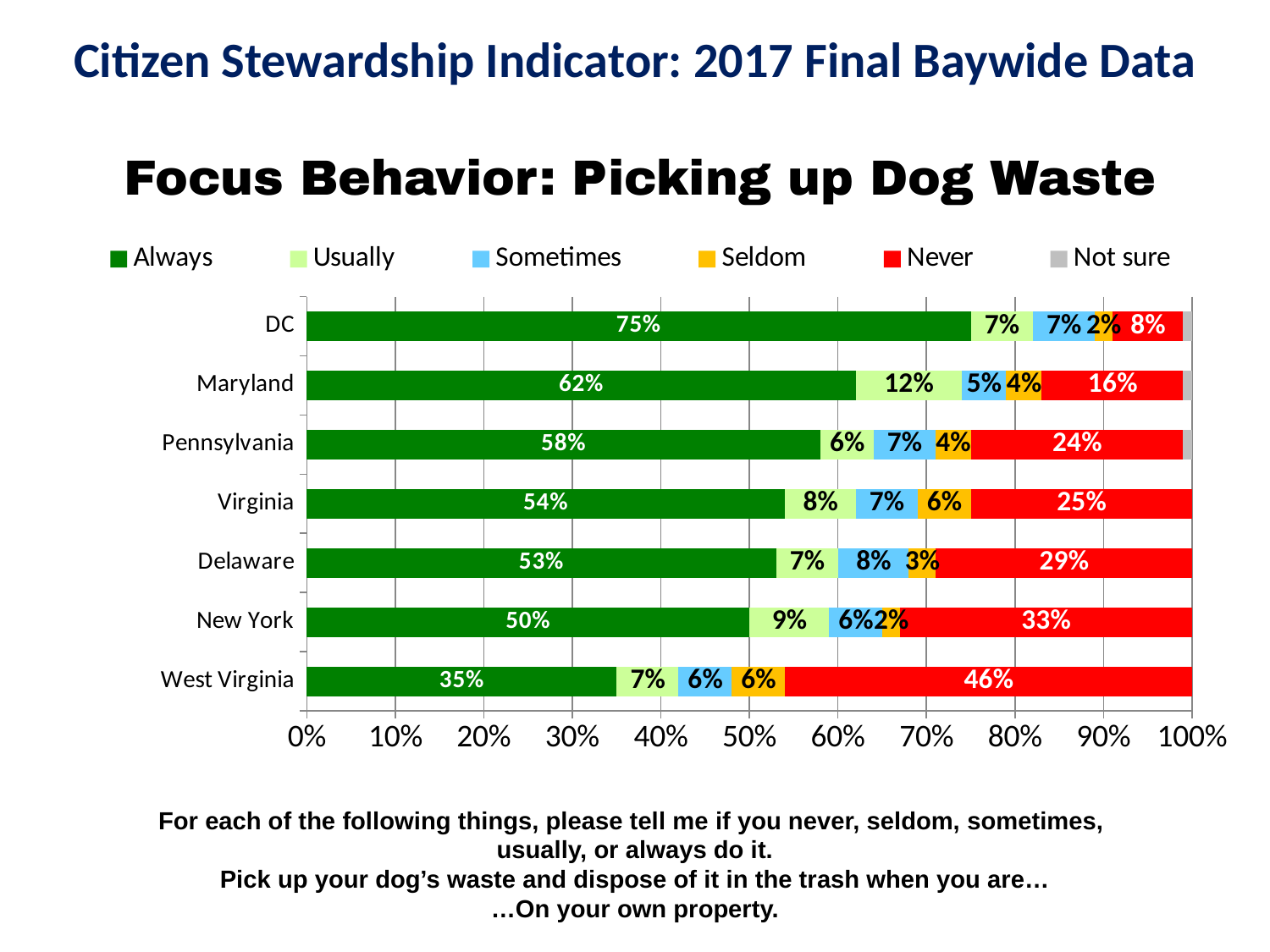

Citizen Stewardship Indicator: 2017 Final Baywide Data
# Focus Behavior: Picking up Dog Waste

### Chart

| Category | Always | Usually | Sometimes | Seldom | Never | Not sure |
|---|---|---|---|---|---|---|
| West Virginia | 0.35 | 0.07 | 0.06 | 0.06 | 0.46 | 0.014 |
| New York | 0.5 | 0.09 | 0.06 | 0.02 | 0.33 | 0.004 |
| Delaware | 0.53 | 0.07 | 0.08 | 0.03 | 0.29 | None |
| Virginia | 0.54 | 0.08 | 0.07 | 0.06 | 0.25 | None |
| Pennsylvania | 0.58 | 0.06 | 0.07 | 0.04 | 0.24 | 0.01 |
| Maryland | 0.62 | 0.12 | 0.05 | 0.04 | 0.16 | 0.01 |
| DC | 0.75 | 0.07 | 0.07 | 0.02 | 0.08 | 0.01 |
For each of the following things, please tell me if you never, seldom, sometimes,
usually, or always do it.
Pick up your dog’s waste and dispose of it in the trash when you are…
…On your own property.